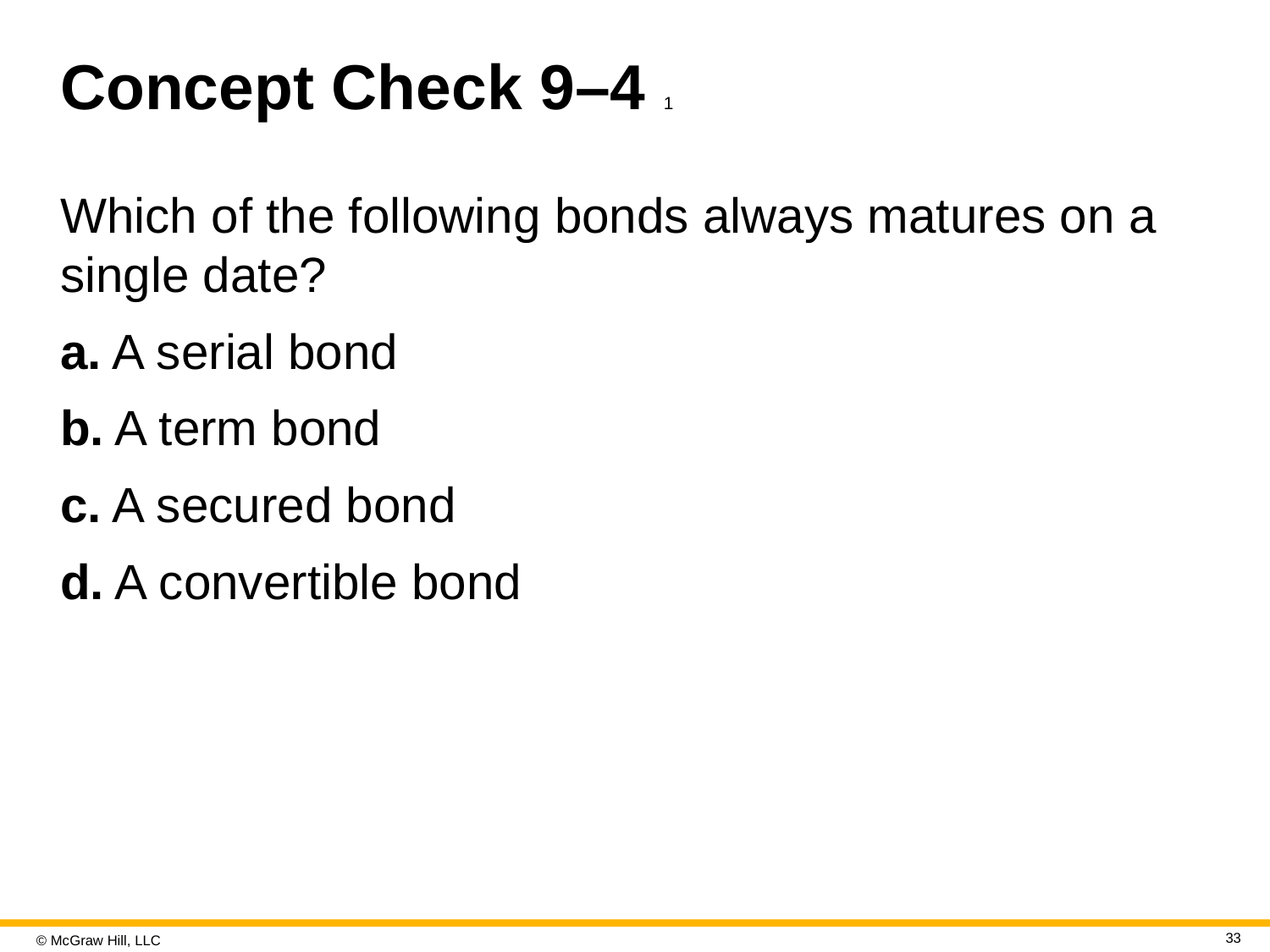

# Concept Check 9–4 1
Which of the following bonds always matures on a single date?
a. A serial bond
b. A term bond
c. A secured bond
d. A convertible bond
33